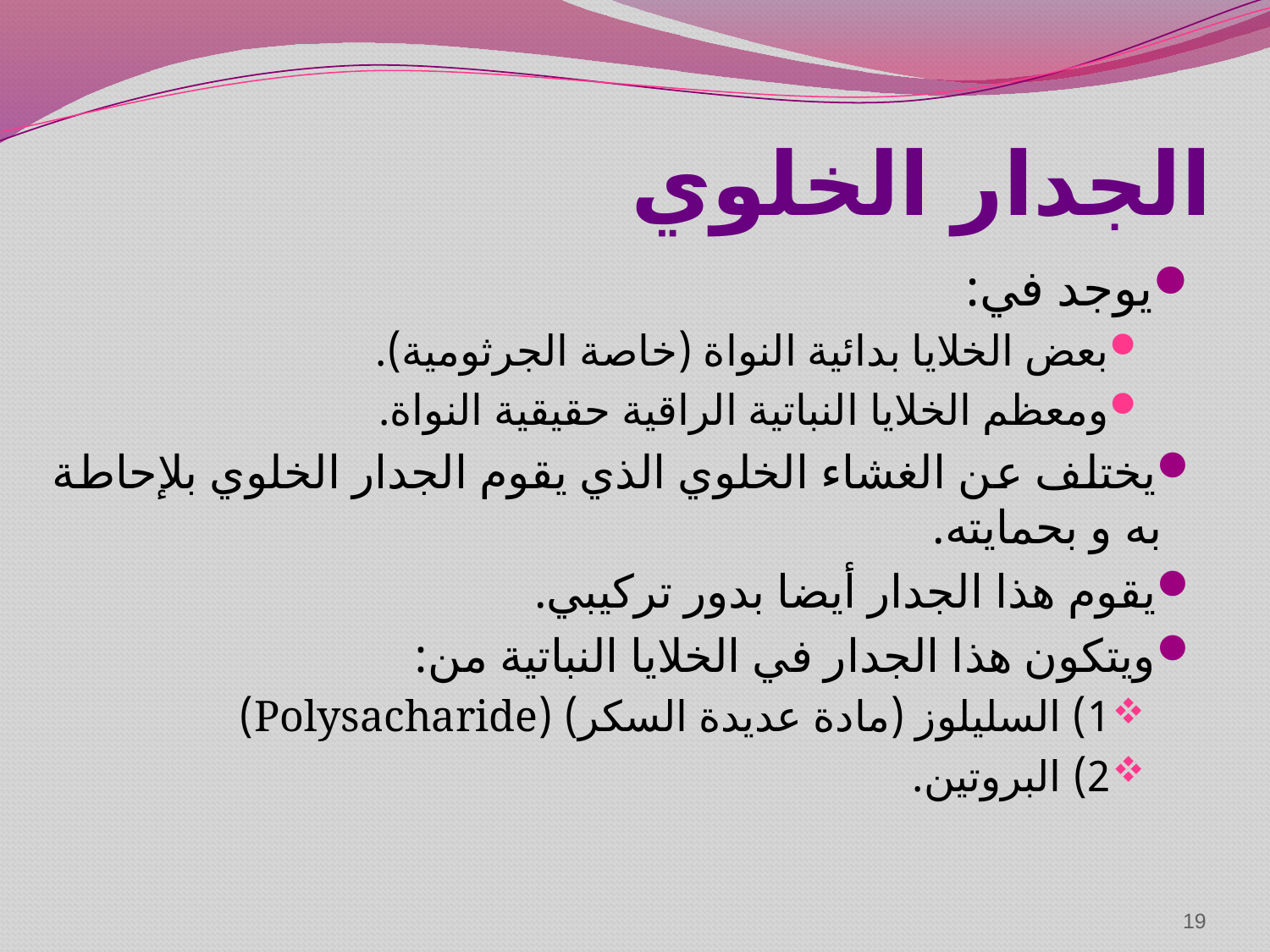

# الجدار الخلوي
يوجد في:
بعض الخلايا بدائية النواة (خاصة الجرثومية).
ومعظم الخلايا النباتية الراقية حقيقية النواة.
يختلف عن الغشاء الخلوي الذي يقوم الجدار الخلوي بلإحاطة به و بحمايته.
يقوم هذا الجدار أيضا بدور تركيبي.
ويتكون هذا الجدار في الخلايا النباتية من:
1) السليلوز (مادة عديدة السكر) (Polysacharide)
2) البروتين.

19